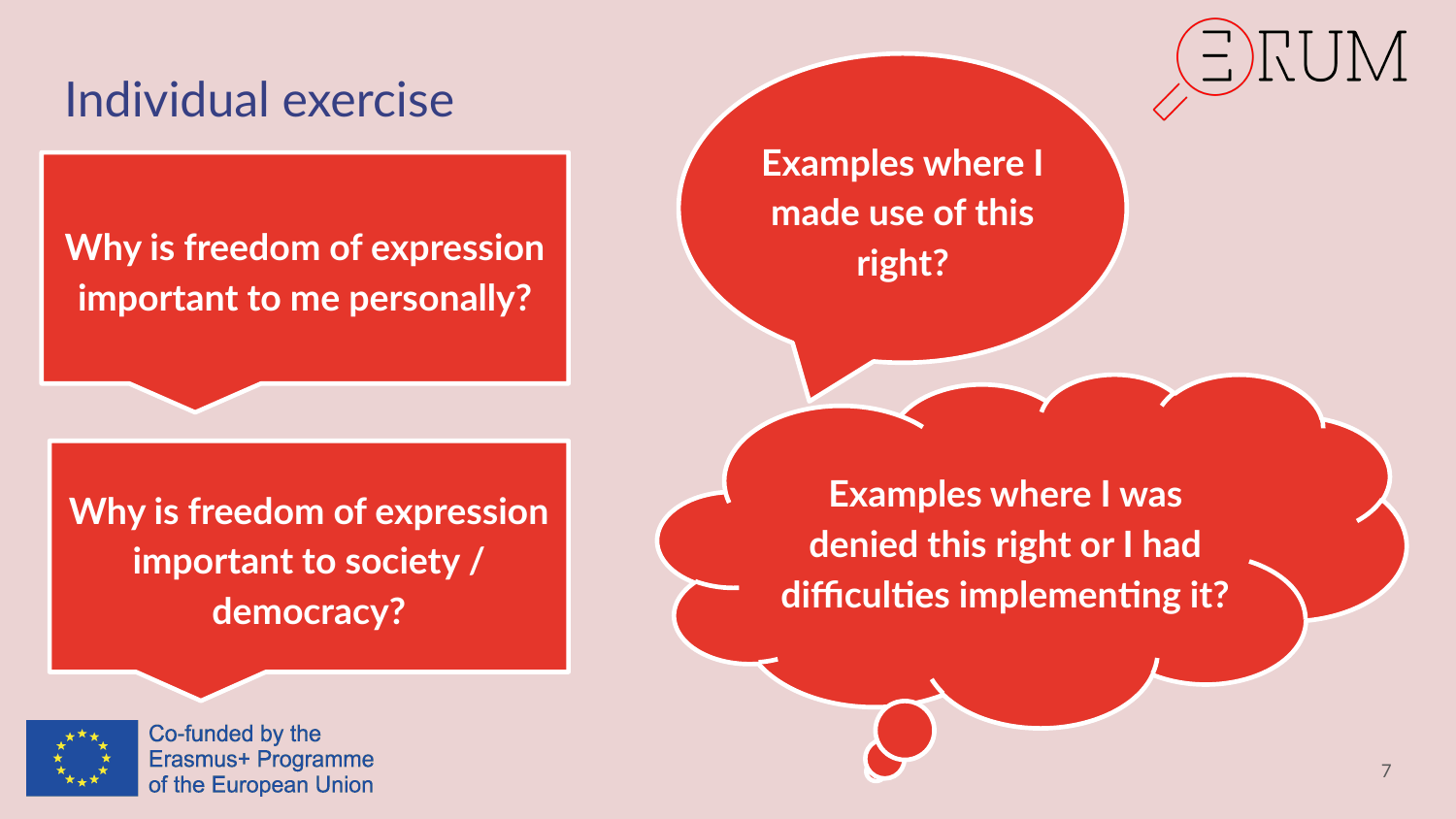

# Individual exercise
Examples where I made use of this right?
Why is freedom of expression important to me personally?

Examples where I was denied this right or I had difficulties implementing it?

Why is freedom of expression important to society / democracy?
7